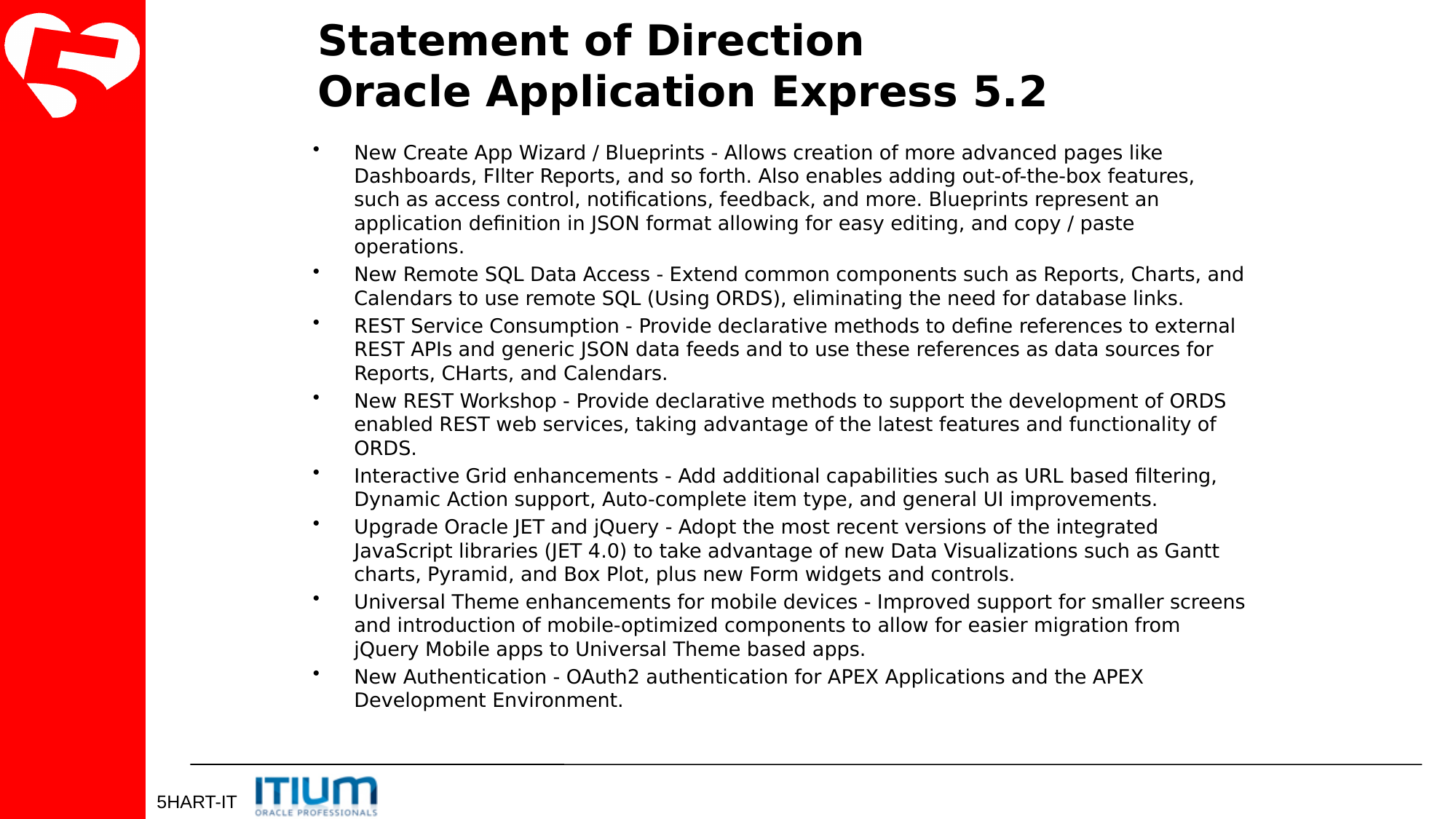

# Statement of Direction Oracle Application Express 5.2
New Create App Wizard / Blueprints ‐ Allows creation of more advanced pages like Dashboards, FIlter Reports, and so forth. Also enables adding out-of-the-box features, such as access control, notifications, feedback, and more. Blueprints represent an application definition in JSON format allowing for easy editing, and copy / paste operations.
New Remote SQL Data Access ‐ Extend common components such as Reports, Charts, and Calendars to use remote SQL (Using ORDS), eliminating the need for database links.
REST Service Consumption ‐ Provide declarative methods to define references to external REST APIs and generic JSON data feeds and to use these references as data sources for Reports, CHarts, and Calendars.
New REST Workshop ‐ Provide declarative methods to support the development of ORDS enabled REST web services, taking advantage of the latest features and functionality of ORDS.
Interactive Grid enhancements ‐ Add additional capabilities such as URL based filtering, Dynamic Action support, Auto-complete item type, and general UI improvements.
Upgrade Oracle JET and jQuery ‐ Adopt the most recent versions of the integrated JavaScript libraries (JET 4.0) to take advantage of new Data Visualizations such as Gantt charts, Pyramid, and Box Plot, plus new Form widgets and controls.
Universal Theme enhancements for mobile devices ‐ Improved support for smaller screens and introduction of mobile-optimized components to allow for easier migration from jQuery Mobile apps to Universal Theme based apps.
New Authentication ‐ OAuth2 authentication for APEX Applications and the APEX Development Environment.